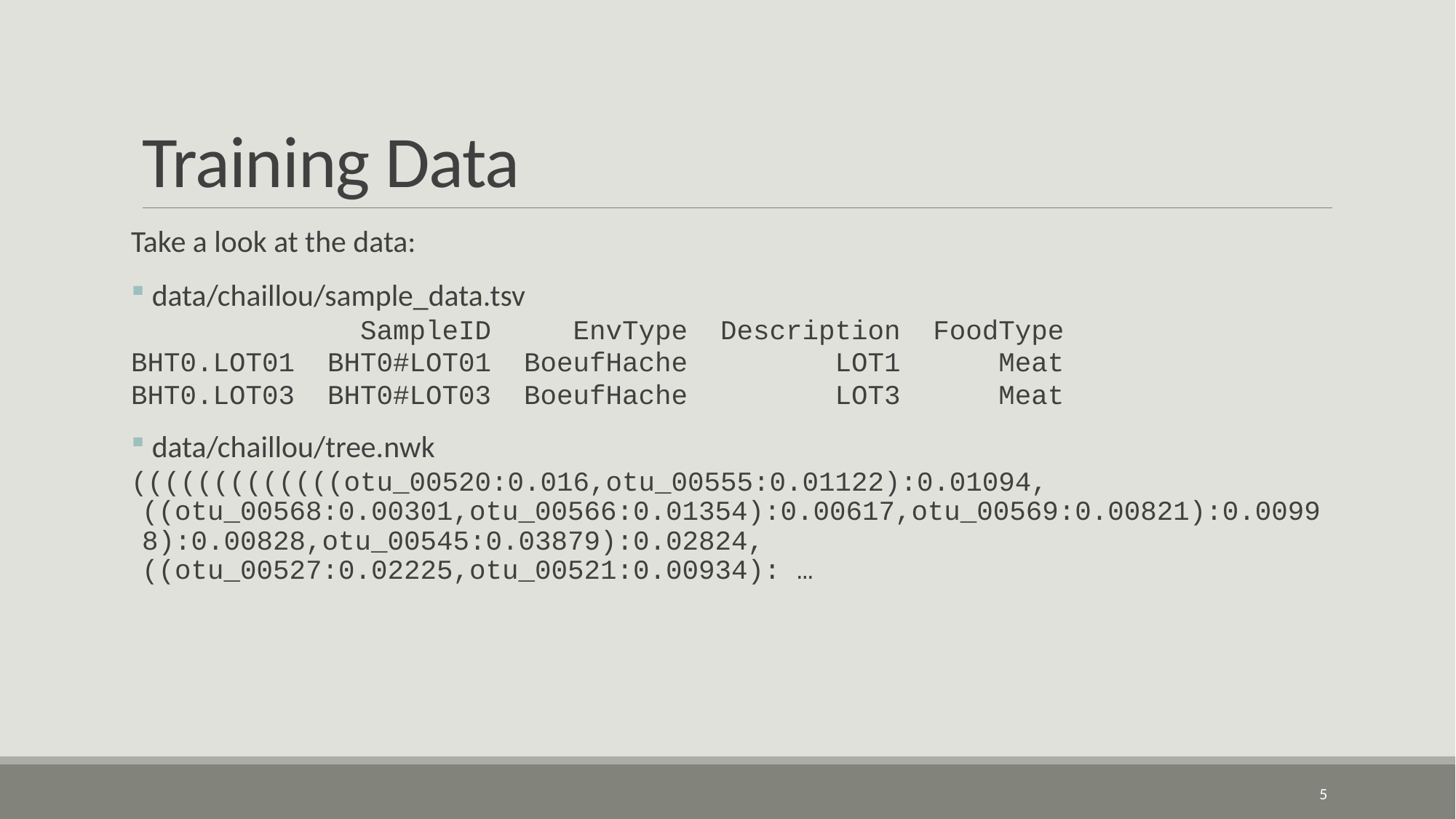

# Training Data
Take a look at the data:
 data/chaillou/sample_data.tsv
              SampleID     EnvType  Description  FoodType
BHT0.LOT01  BHT0#LOT01  BoeufHache         LOT1      Meat
BHT0.LOT03  BHT0#LOT03  BoeufHache         LOT3      Meat
 data/chaillou/tree.nwk
(((((((((((((otu_00520:0.016,otu_00555:0.01122):0.01094,((otu_00568:0.00301,otu_00566:0.01354):0.00617,otu_00569:0.00821):0.00998):0.00828,otu_00545:0.03879):0.02824,((otu_00527:0.02225,otu_00521:0.00934): …
5